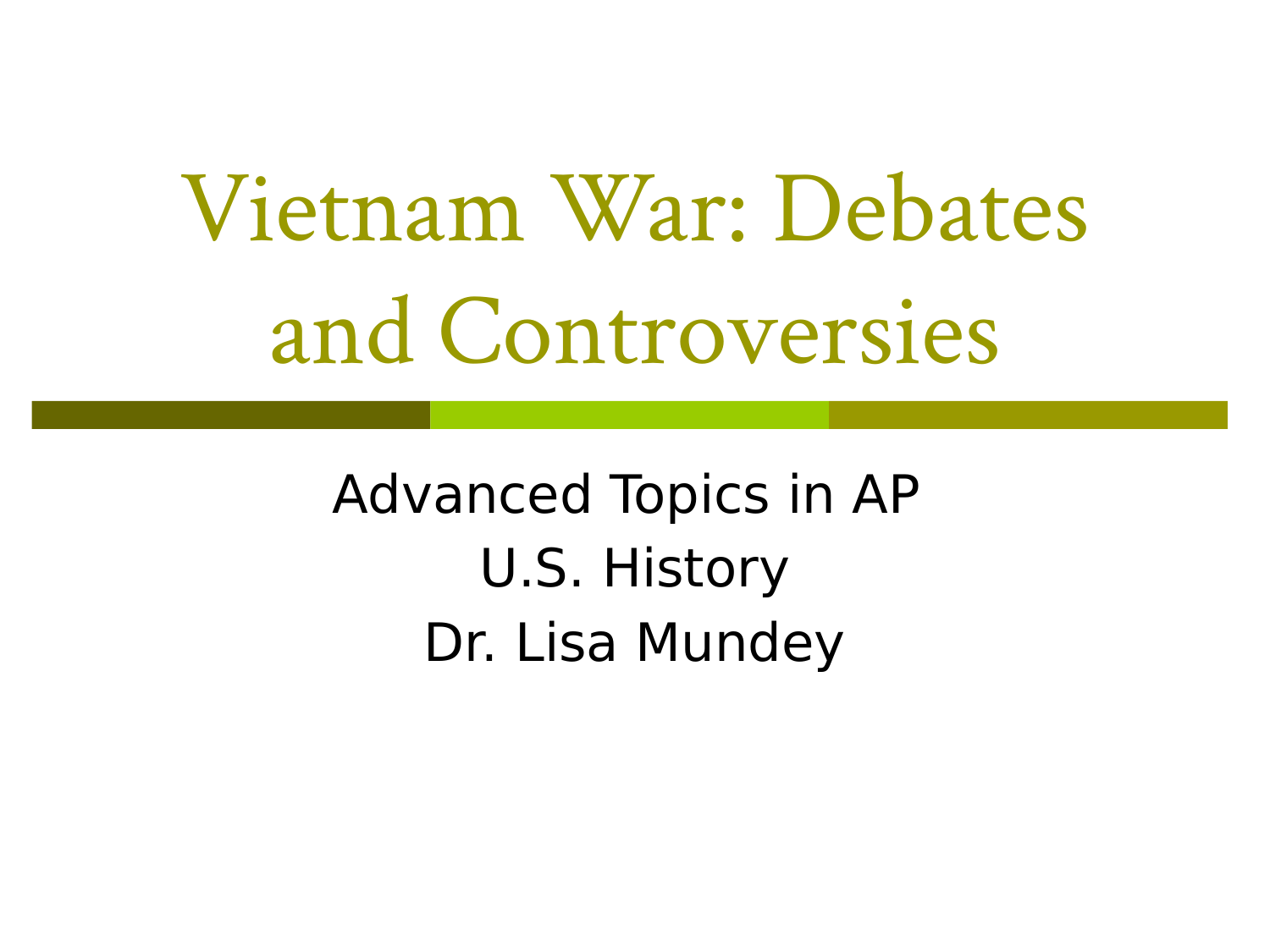

# Vietnam War: Debates and Controversies
Advanced Topics in AP
U.S. History
Dr. Lisa Mundey